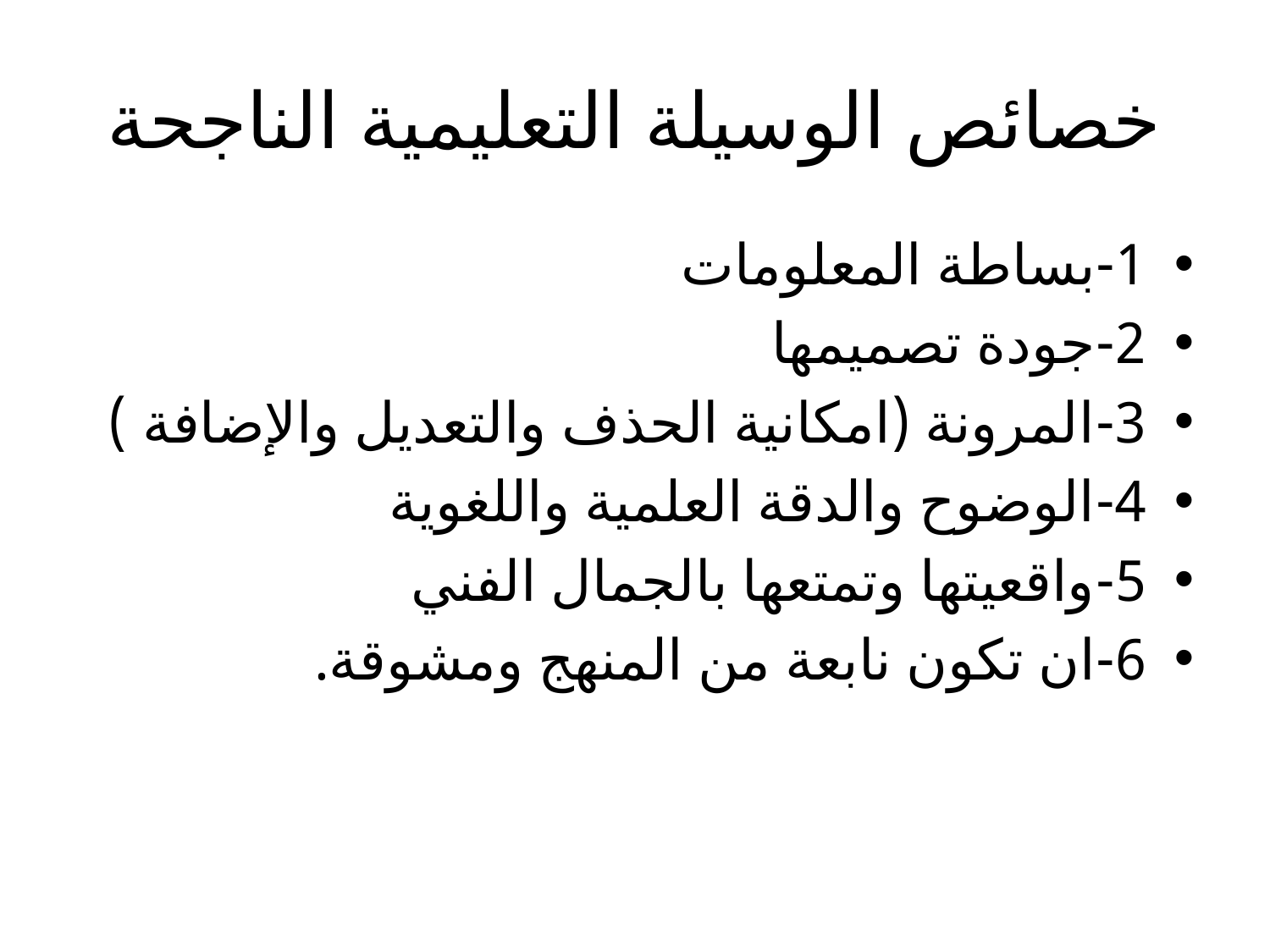

# خصائص الوسيلة التعليمية الناجحة
1-بساطة المعلومات
2-جودة تصميمها
3-المرونة (امكانية الحذف والتعديل والإضافة )
4-الوضوح والدقة العلمية واللغوية
5-واقعيتها وتمتعها بالجمال الفني
6-ان تكون نابعة من المنهج ومشوقة.